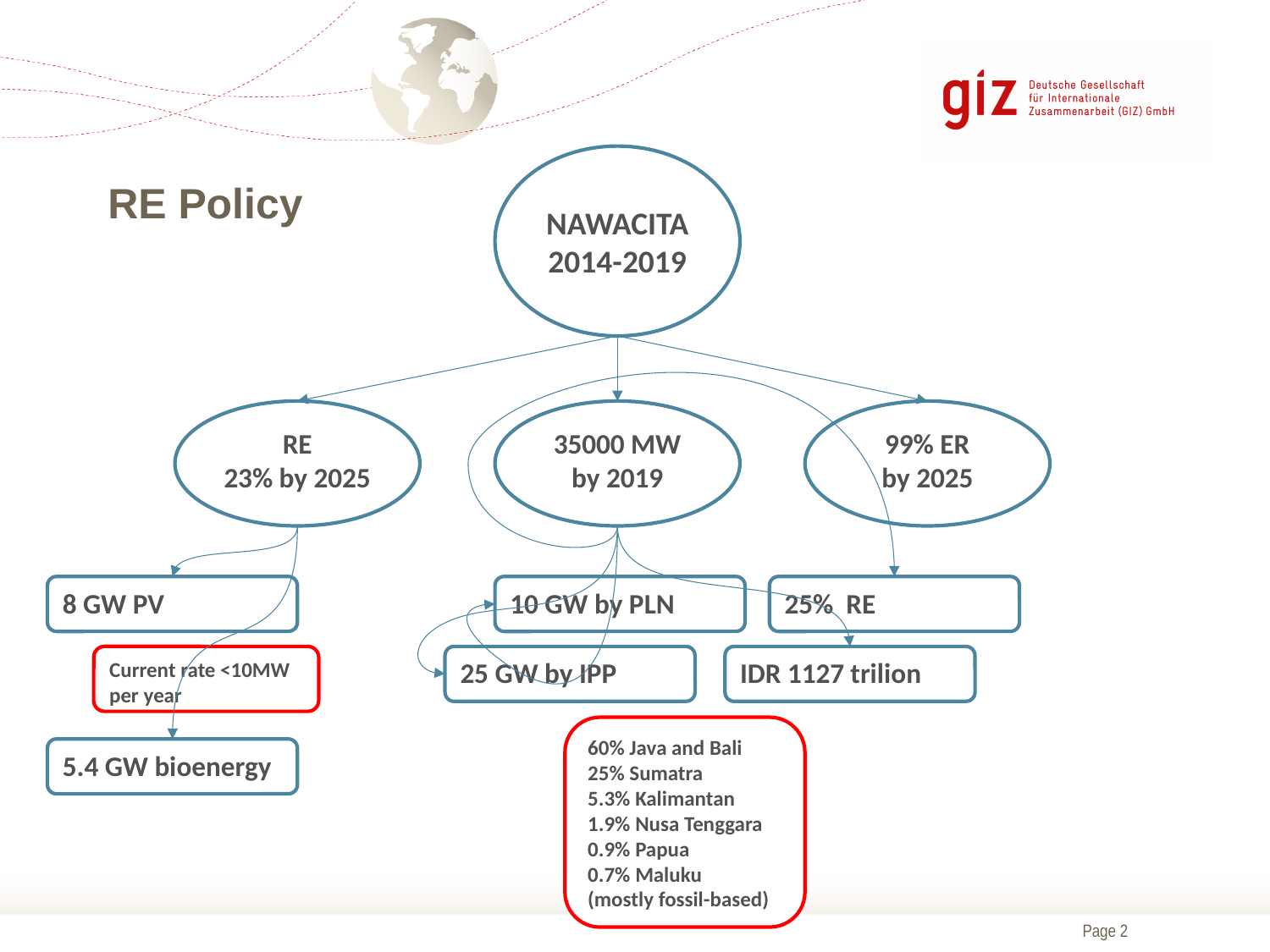

NAWACITA
2014-2019
# RE Policy
RE
23% by 2025
35000 MW
by 2019
99% ER
by 2025
8 GW PV
10 GW by PLN
25%  RE
Current rate <10MW per year
25 GW by IPP
IDR 1127 trilion
60% Java and Bali
25% Sumatra
5.3% Kalimantan
1.9% Nusa Tenggara
0.9% Papua
0.7% Maluku
(mostly fossil-based)
5.4 GW bioenergy